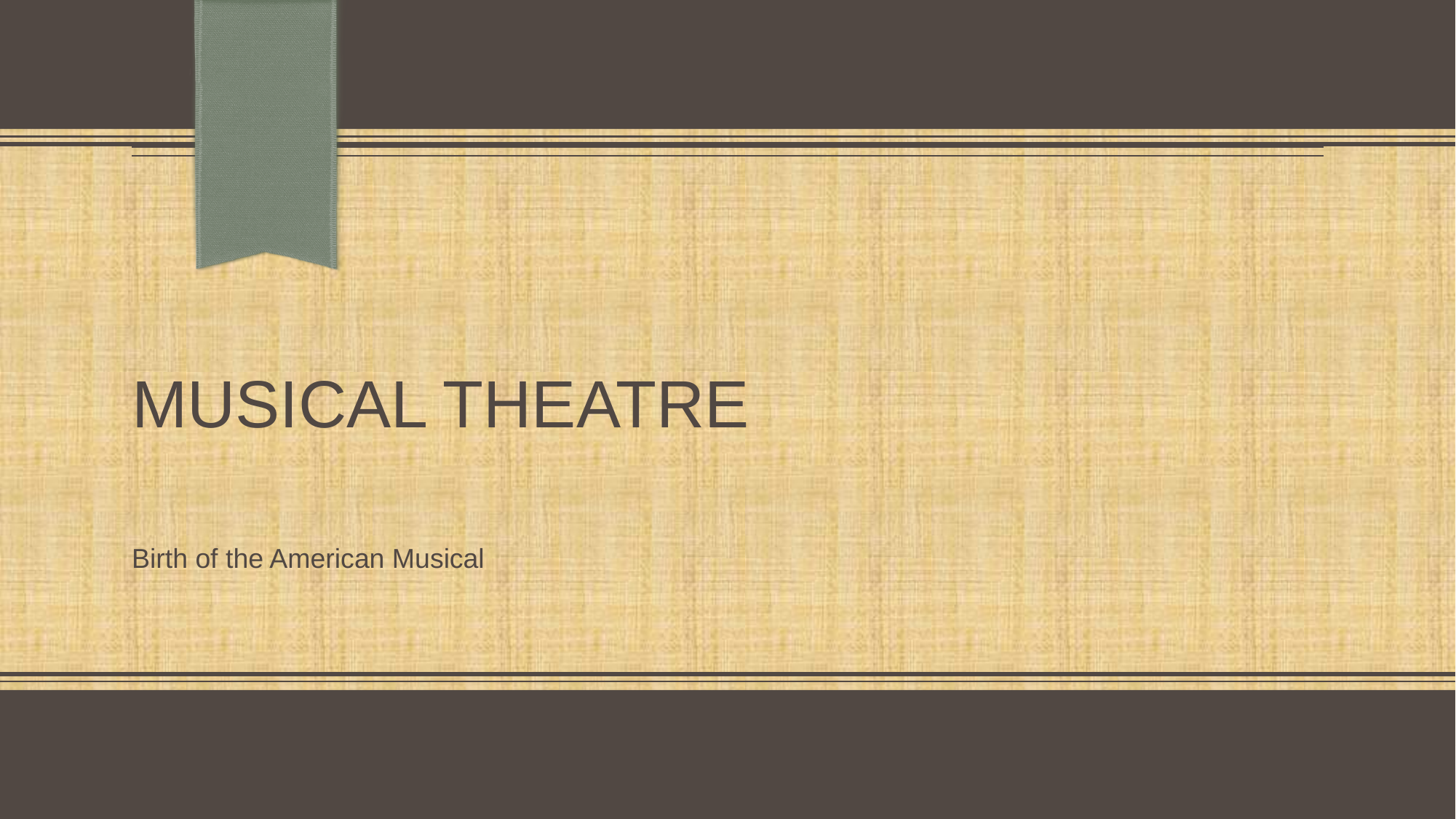

# Musical Theatre
Birth of the American Musical